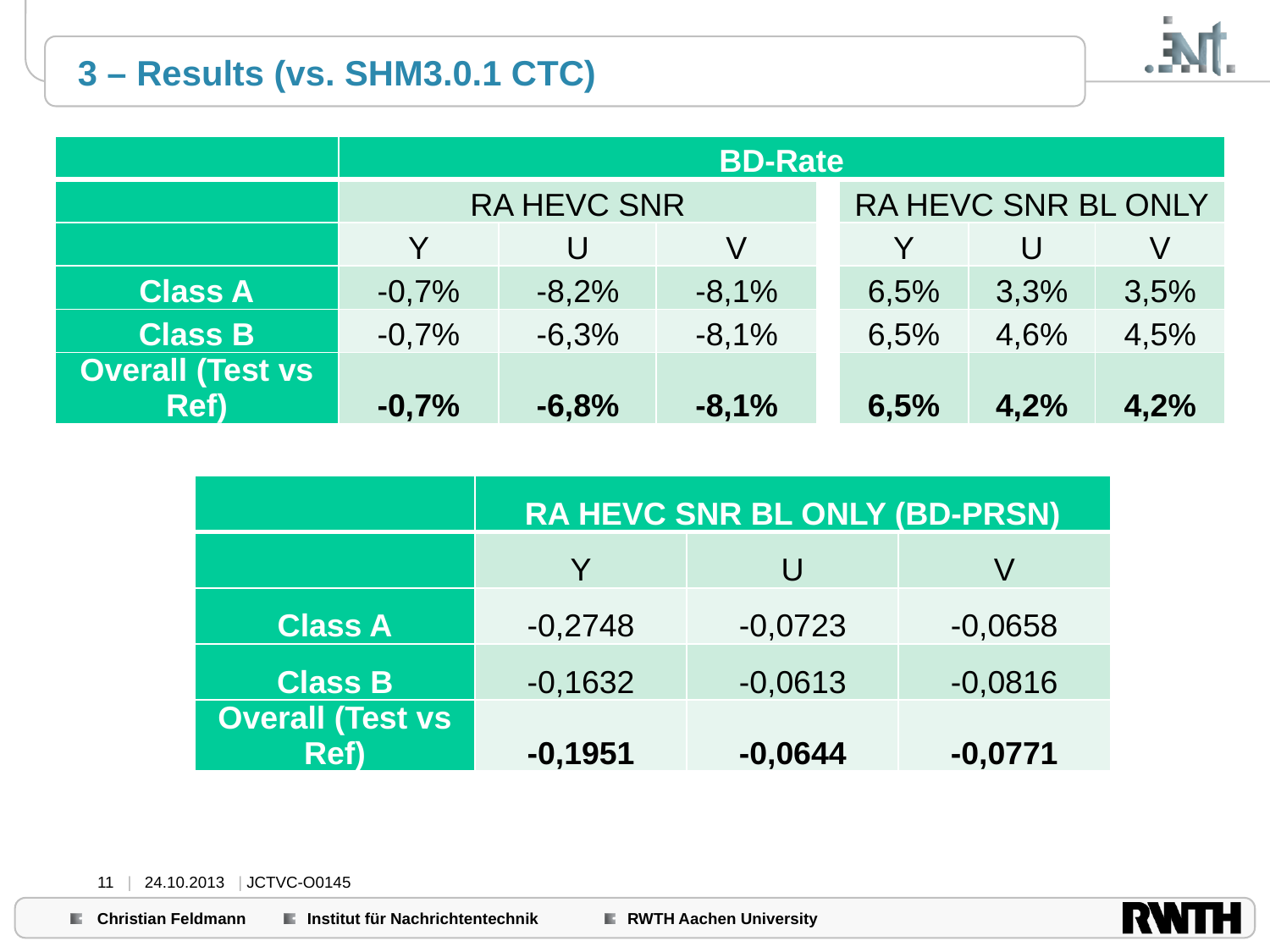

# 3 – Results (vs. SHM3.0.1 CTC)
|  | BD-Rate |  |  |  |  |  |  |
| --- | --- | --- | --- | --- | --- | --- | --- |
|  | RA HEVC SNR |  |  |  | RA HEVC SNR BL ONLY |  |  |
|  | Y | U | V |  | Y | U | V |
| Class A | -0,7% | -8,2% | -8,1% |  | 6,5% | 3,3% | 3,5% |
| Class B | -0,7% | -6,3% | -8,1% |  | 6,5% | 4,6% | 4,5% |
| Overall (Test vs Ref) | -0,7% | -6,8% | -8,1% |  | 6,5% | 4,2% | 4,2% |
|  | RA HEVC SNR BL ONLY (BD-PRSN) |  |  |
| --- | --- | --- | --- |
|  | Y | U | V |
| Class A | -0,2748 | -0,0723 | -0,0658 |
| Class B | -0,1632 | -0,0613 | -0,0816 |
| Overall (Test vs Ref) | -0,1951 | -0,0644 | -0,0771 |
11   |   24.10.2013   | JCTVC-O0145